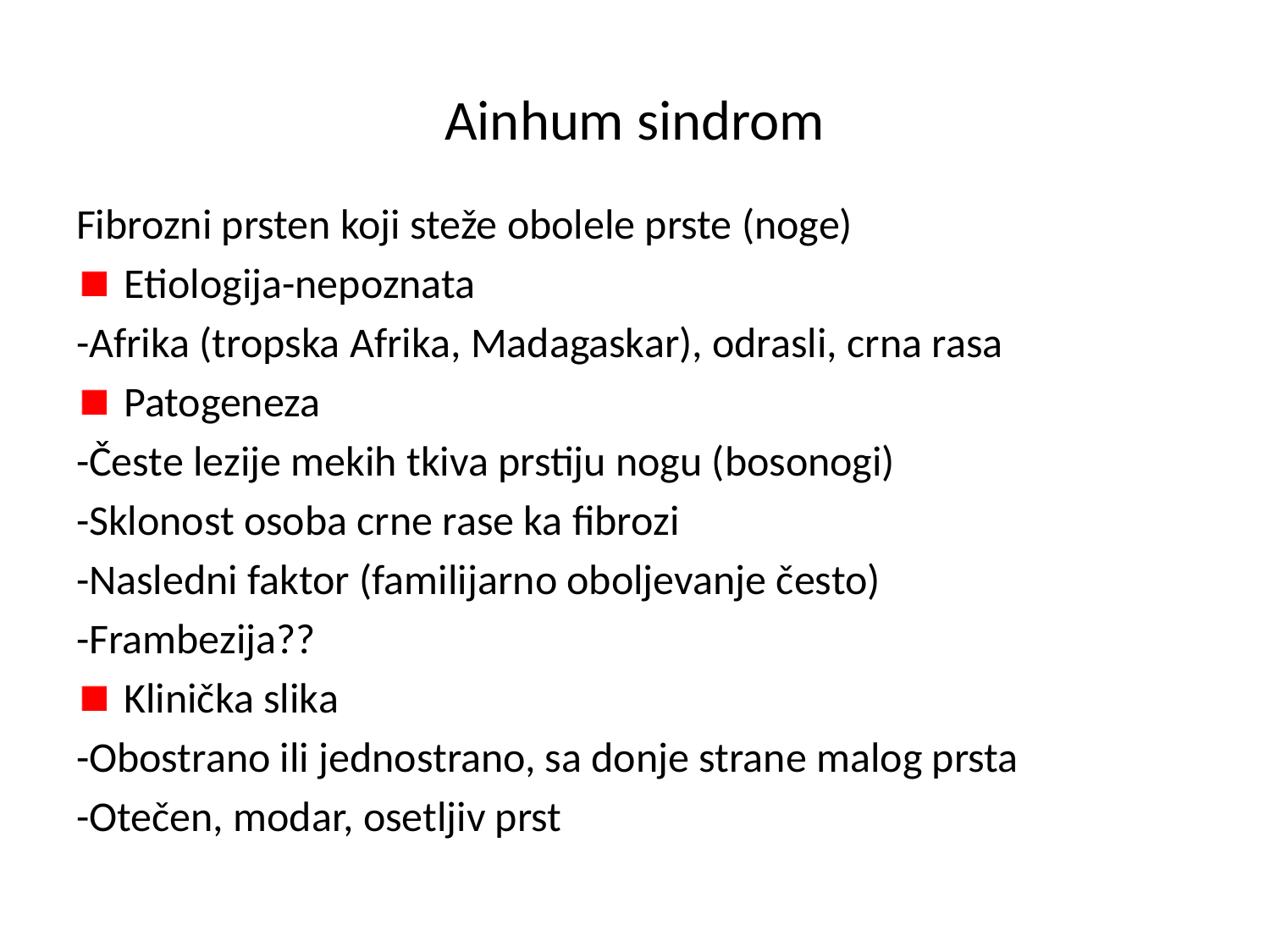

# Ainhum sindrom
Fibrozni prsten koji steže obolele prste (noge)
Etiologija-nepoznata
-Afrika (tropska Afrika, Madagaskar), odrasli, crna rasa
Patogeneza
-Česte lezije mekih tkiva prstiju nogu (bosonogi)
-Sklonost osoba crne rase ka fibrozi
-Nasledni faktor (familijarno oboljevanje često)
-Frambezija??
Klinička slika
-Obostrano ili jednostrano, sa donje strane malog prsta
-Otečen, modar, osetljiv prst